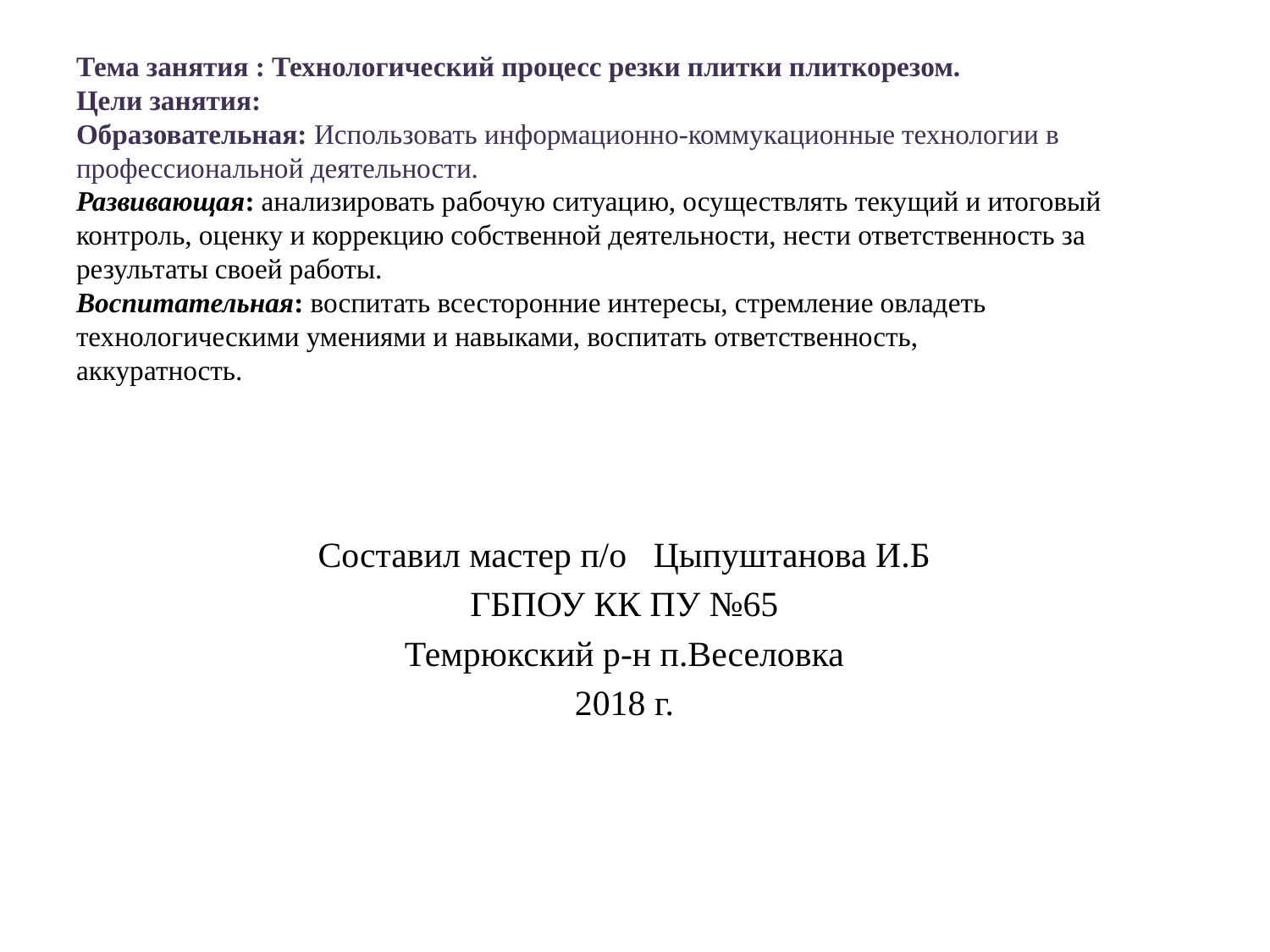

# Тема занятия : Технологический процесс резки плитки плиткорезом. Цели занятия: Образовательная: Использовать информационно-коммукационные технологии в профессиональной деятельности. Развивающая: анализировать рабочую ситуацию, осуществлять текущий и итоговый контроль, оценку и коррекцию собственной деятельности, нести ответственность за результаты своей работы. Воспитательная: воспитать всесторонние интересы, стремление овладеть технологическими умениями и навыками, воспитать ответственность, аккуратность.
Составил мастер п/о   Цыпуштанова И.Б
ГБПОУ КК ПУ №65
Темрюкский р-н п.Веселовка
2018 г.